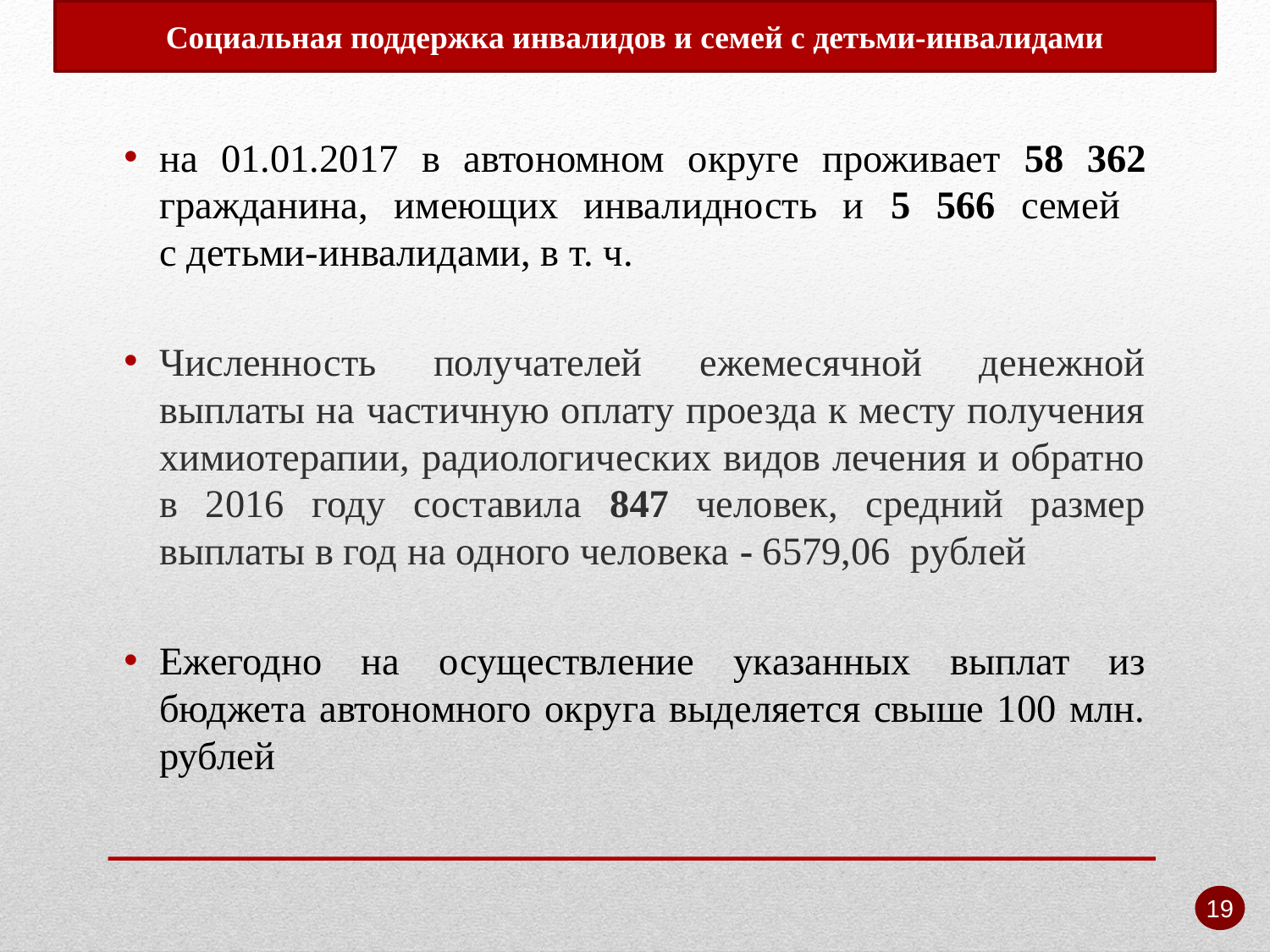

Социальная поддержка инвалидов и семей с детьми-инвалидами
на 01.01.2017 в автономном округе проживает 58 362 гражданина, имеющих инвалидность и 5 566 семей
с детьми-инвалидами, в т. ч.

Численность получателей ежемесячной денежной выплаты на частичную оплату проезда к месту получения химиотерапии, радиологических видов лечения и обратно в 2016 году составила 847 человек, средний размер выплаты в год на одного человека - 6579,06  рублей

Ежегодно на осуществление указанных выплат из бюджета автономного округа выделяется свыше 100 млн. рублей

19